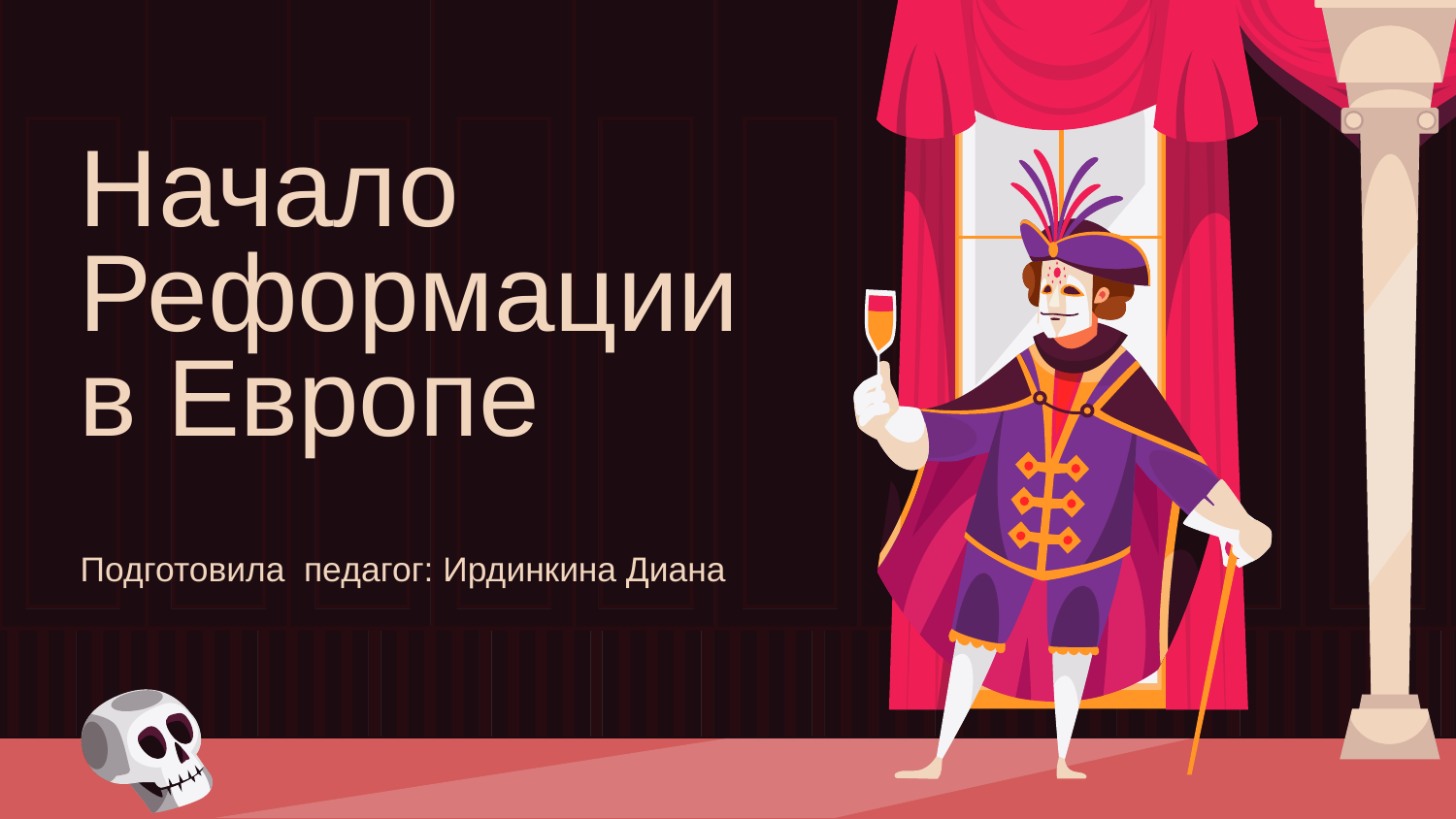

# Начало Реформации в Европе

Подготовила  педагог: Ирдинкина Диана